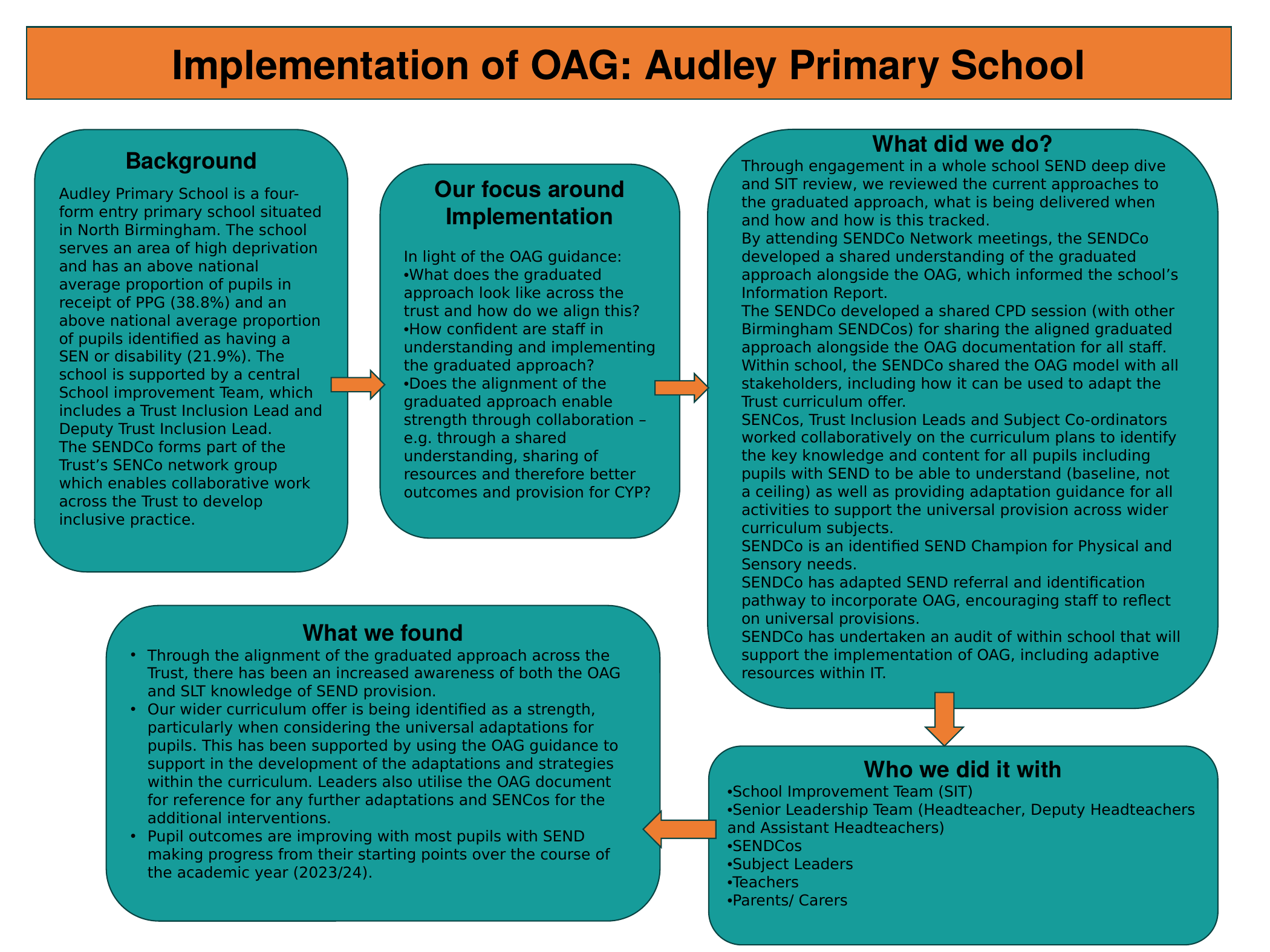

Implementation of OAG: Audley Primary School
What did we do?
Through engagement in a whole school SEND deep dive and SIT review, we reviewed the current approaches to the graduated approach, what is being delivered when and how and how is this tracked.
By attending SENDCo Network meetings, the SENDCo developed a shared understanding of the graduated approach alongside the OAG, which informed the school’s Information Report.
The SENDCo developed a shared CPD session (with other Birmingham SENDCos) for sharing the aligned graduated approach alongside the OAG documentation for all staff.
Within school, the SENDCo shared the OAG model with all stakeholders, including how it can be used to adapt the Trust curriculum offer.
SENCos, Trust Inclusion Leads and Subject Co-ordinators worked collaboratively on the curriculum plans to identify the key knowledge and content for all pupils including pupils with SEND to be able to understand (baseline, not a ceiling) as well as providing adaptation guidance for all activities to support the universal provision across wider curriculum subjects.
SENDCo is an identified SEND Champion for Physical and Sensory needs.
SENDCo has adapted SEND referral and identification pathway to incorporate OAG, encouraging staff to reflect on universal provisions.
SENDCo has undertaken an audit of within school that will support the implementation of OAG, including adaptive resources within IT.

Background

Audley Primary School is a four-form entry primary school situated in North Birmingham. The school serves an area of high deprivation and has an above national average proportion of pupils in receipt of PPG (38.8%) and an above national average proportion of pupils identified as having a SEN or disability (21.9%). The school is supported by a central School improvement Team, which includes a Trust Inclusion Lead and Deputy Trust Inclusion Lead.
The SENDCo forms part of the Trust’s SENCo network group which enables collaborative work across the Trust to develop inclusive practice.

Our focus around Implementation

In light of the OAG guidance:
•What does the graduated approach look like across the trust and how do we align this?
•How confident are staff in understanding and implementing the graduated approach?
•Does the alignment of the graduated approach enable strength through collaboration – e.g. through a shared understanding, sharing of resources and therefore better outcomes and provision for CYP?

What we found
Through the alignment of the graduated approach across the Trust, there has been an increased awareness of both the OAG and SLT knowledge of SEND provision.
Our wider curriculum offer is being identified as a strength, particularly when considering the universal adaptations for pupils. This has been supported by using the OAG guidance to support in the development of the adaptations and strategies within the curriculum. Leaders also utilise the OAG document for reference for any further adaptations and SENCos for the additional interventions.
Pupil outcomes are improving with most pupils with SEND making progress from their starting points over the course of the academic year (2023/24).

Who we did it with
•School Improvement Team (SIT)
•Senior Leadership Team (Headteacher, Deputy Headteachers and Assistant Headteachers)
•SENDCos
•Subject Leaders
•Teachers
•Parents/ Carers